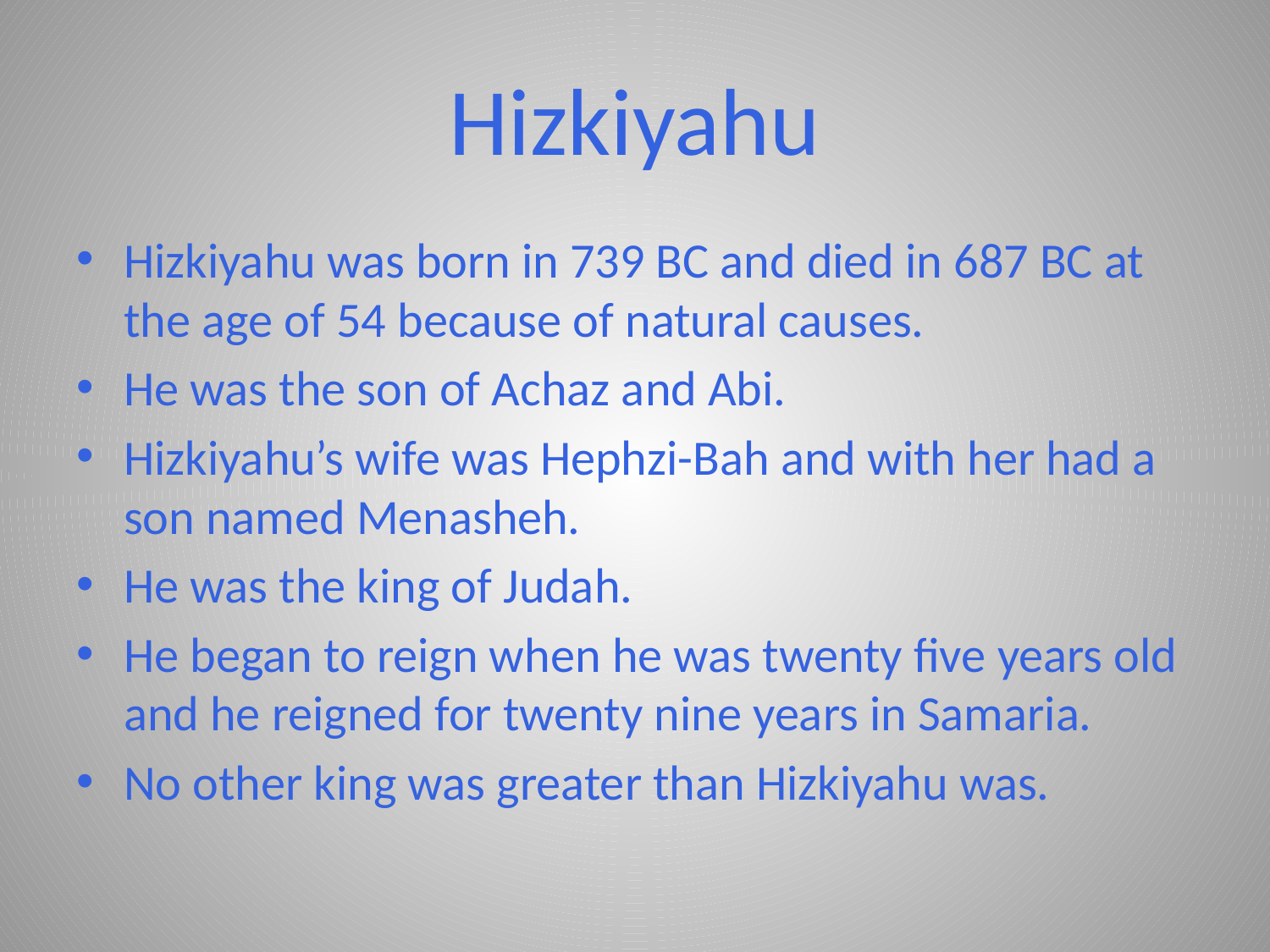

# Hizkiyahu
Hizkiyahu was born in 739 BC and died in 687 BC at the age of 54 because of natural causes.
He was the son of Achaz and Abi.
Hizkiyahu’s wife was Hephzi-Bah and with her had a son named Menasheh.
He was the king of Judah.
He began to reign when he was twenty five years old and he reigned for twenty nine years in Samaria.
No other king was greater than Hizkiyahu was.